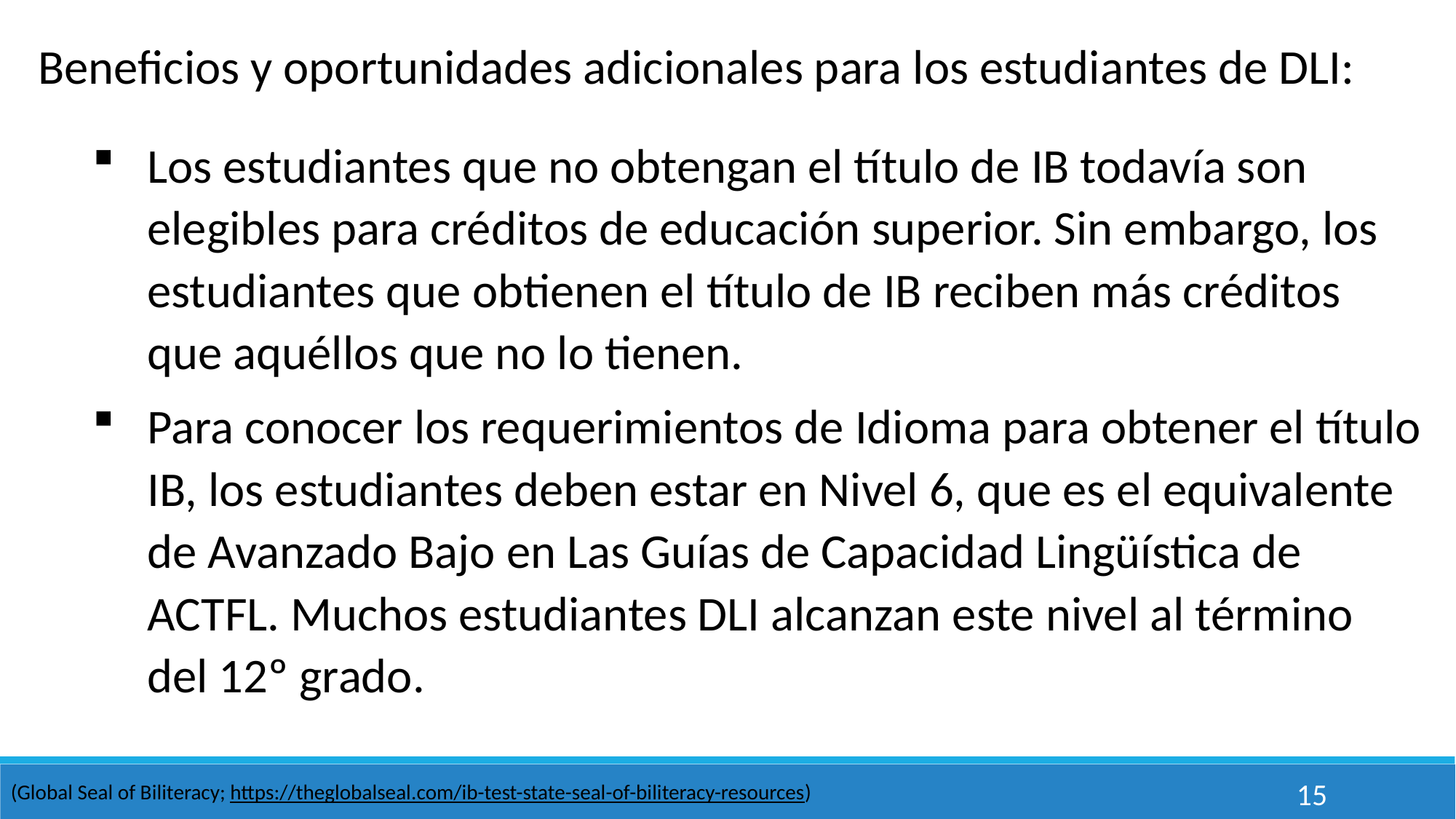

Beneficios y oportunidades adicionales para los estudiantes de DLI:

Los estudiantes que no obtengan el título de IB todavía son elegibles para créditos de educación superior. Sin embargo, los estudiantes que obtienen el título de IB reciben más créditos que aquéllos que no lo tienen.
Para conocer los requerimientos de Idioma para obtener el título IB, los estudiantes deben estar en Nivel 6, que es el equivalente de Avanzado Bajo en Las Guías de Capacidad Lingüística de ACTFL. Muchos estudiantes DLI alcanzan este nivel al término del 12º grado.

15
(Global Seal of Biliteracy; https://theglobalseal.com/ib-test-state-seal-of-biliteracy-resources)